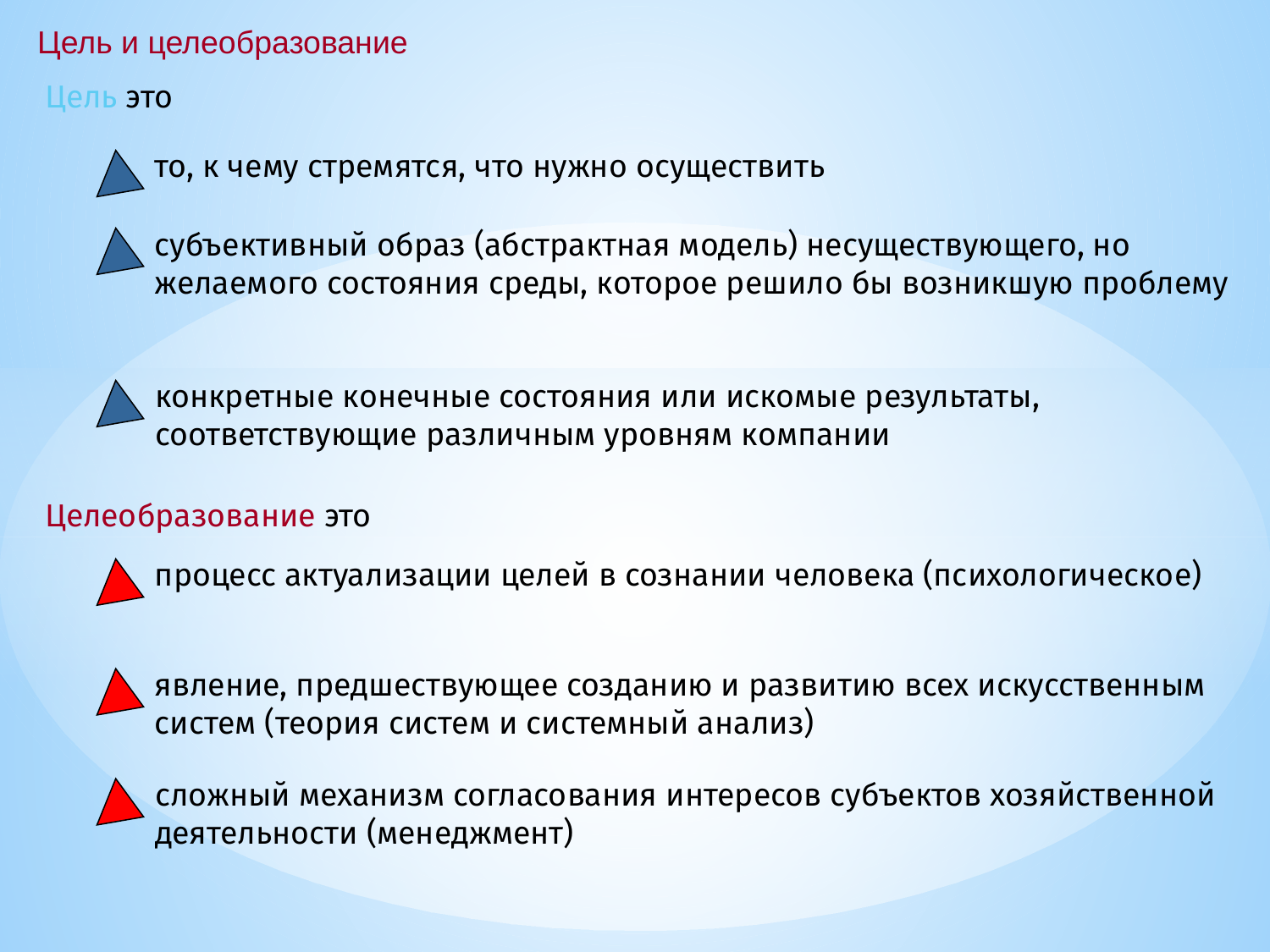

Цель и целеобразование
Цель это
то, к чему стремятся, что нужно осуществить

субъективный образ (абстрактная модель) несуществующего, но желаемого состояния среды, которое решило бы возникшую проблему

конкретные конечные состояния или искомые результаты, соответствующие различным уровням компании

Целеобразование это
процесс актуализации целей в сознании человека (психологическое)

явление, предшествующее созданию и развитию всех искусственным систем (теория систем и системный анализ)

сложный механизм согласования интересов субъектов хозяйственной деятельности (менеджмент)